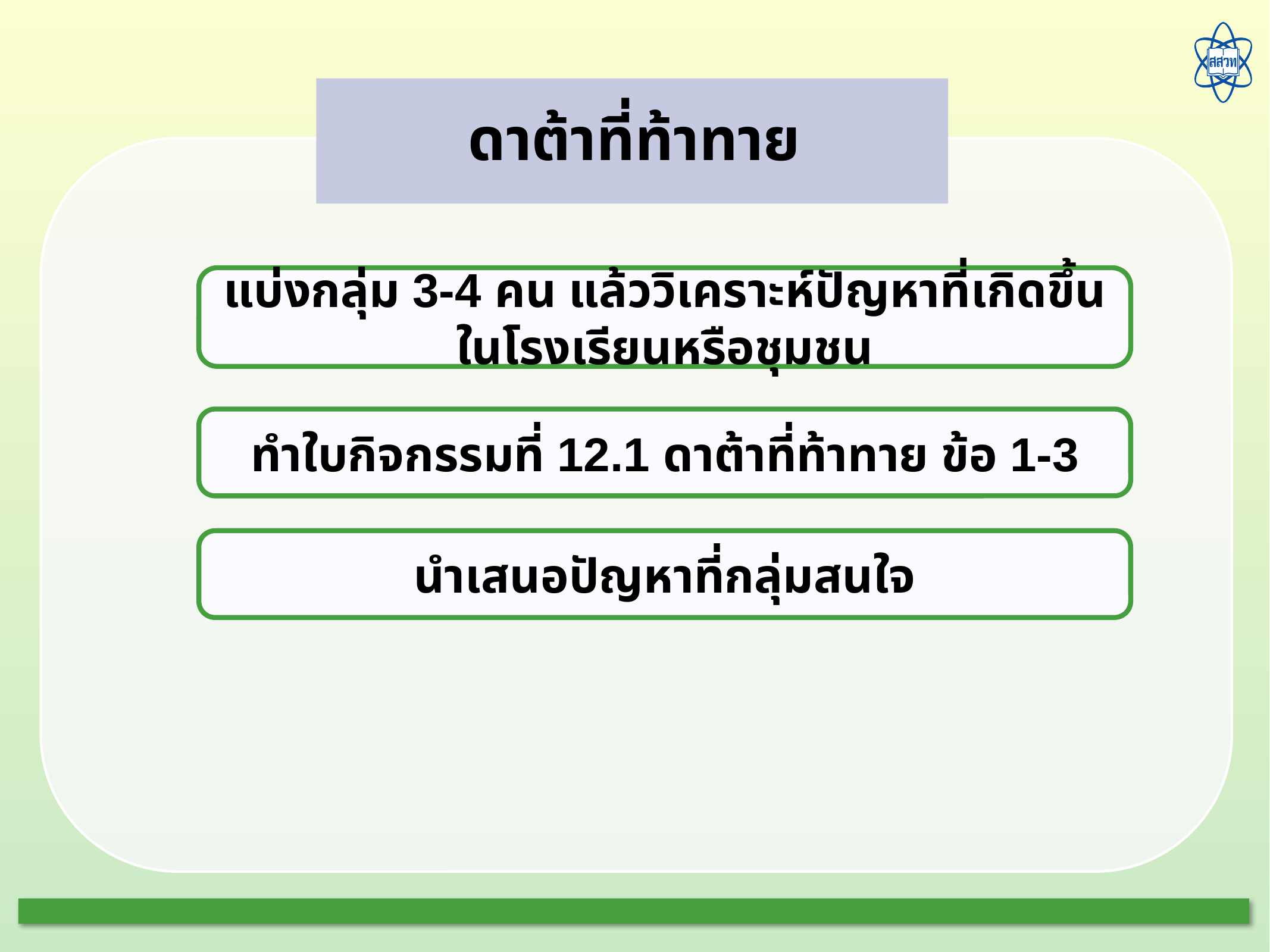

ดาต้าที่ท้าทาย
แบ่งกลุ่ม 3-4 คน แล้ววิเคราะห์ปัญหาที่เกิดขึ้นในโรงเรียนหรือชุมชน
ทำใบกิจกรรมที่ 12.1 ดาต้าที่ท้าทาย ข้อ 1-3
นำเสนอปัญหาที่กลุ่มสนใจ